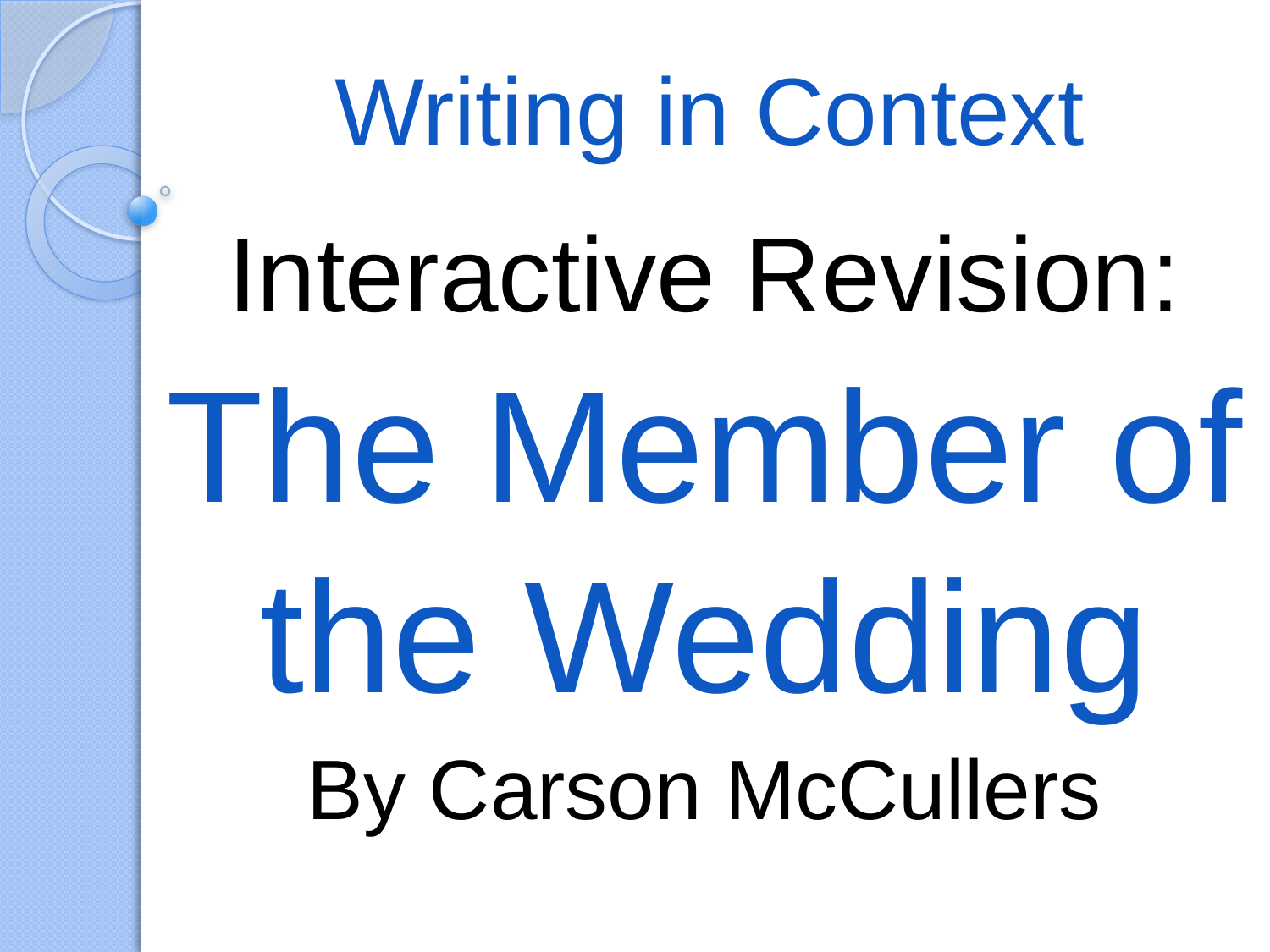

# Writing in Context
Interactive Revision:
The Member of the Wedding
By Carson McCullers